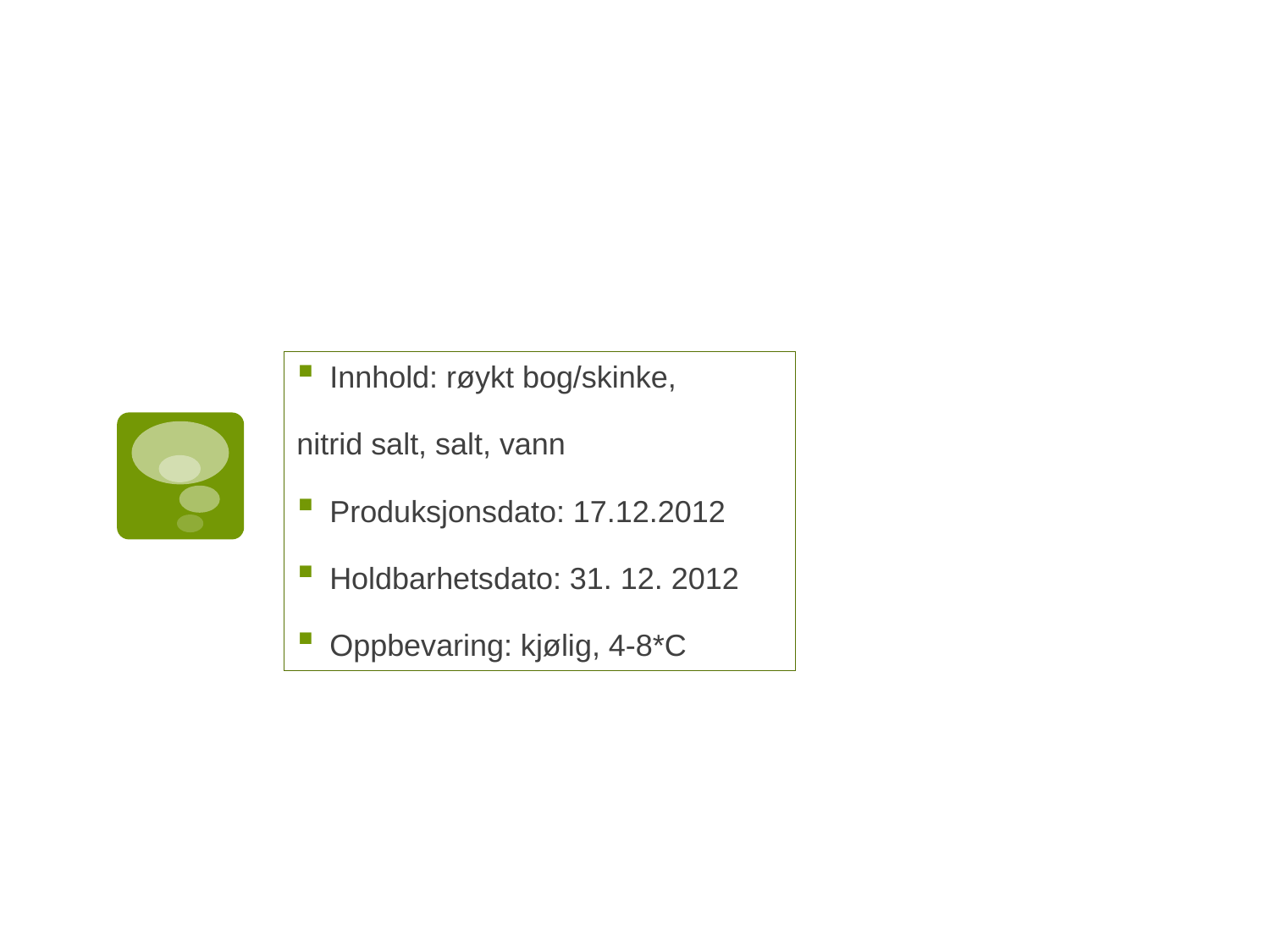

Innhold: røykt bog/skinke,
nitrid salt, salt, vann
Produksjonsdato: 17.12.2012
Holdbarhetsdato: 31. 12. 2012
Oppbevaring: kjølig, 4-8*C